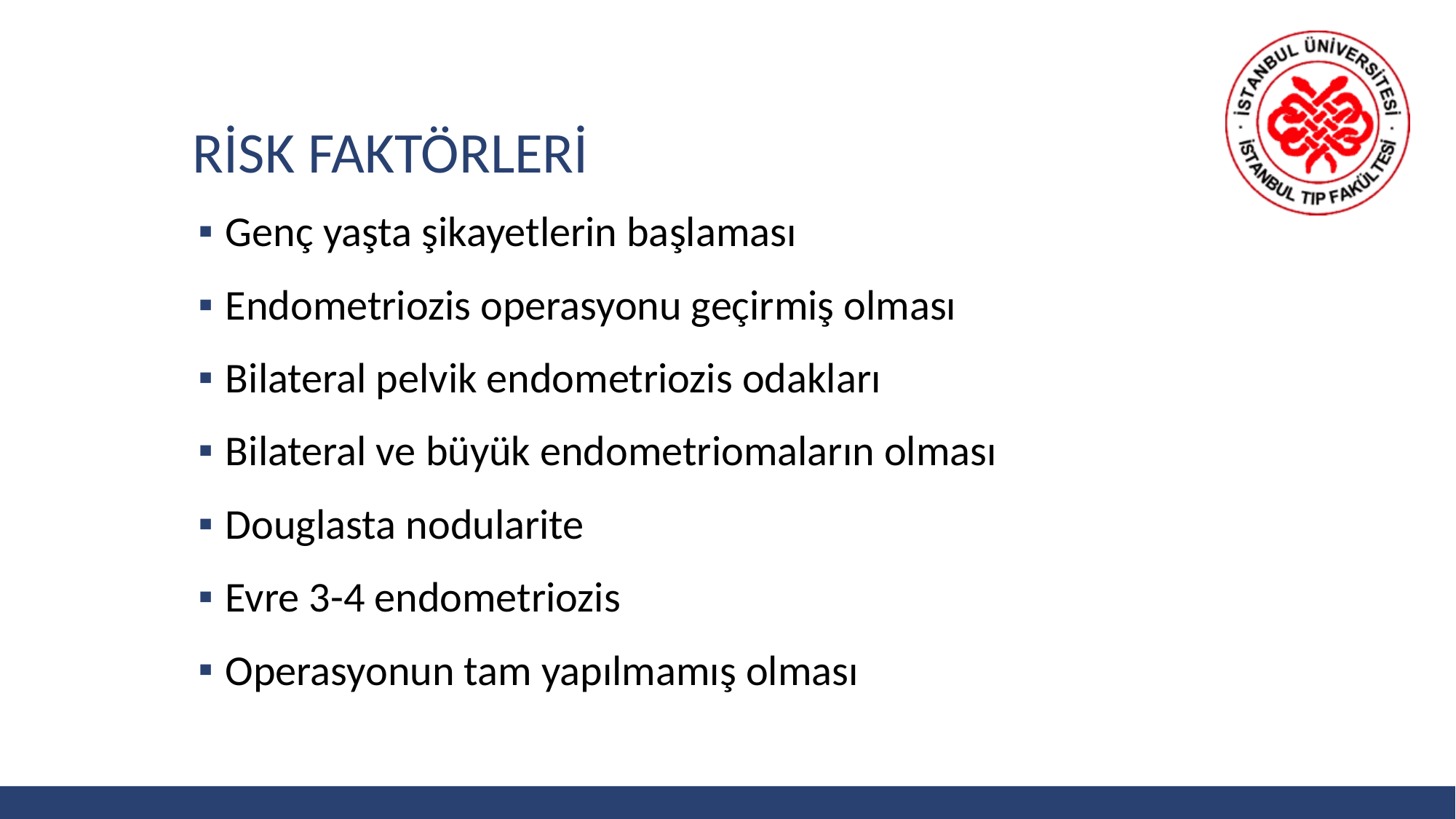

# Rİsk faktörlerİ
Genç yaşta şikayetlerin başlaması
Endometriozis operasyonu geçirmiş olması
Bilateral pelvik endometriozis odakları
Bilateral ve büyük endometriomaların olması
Douglasta nodularite
Evre 3-4 endometriozis
Operasyonun tam yapılmamış olması